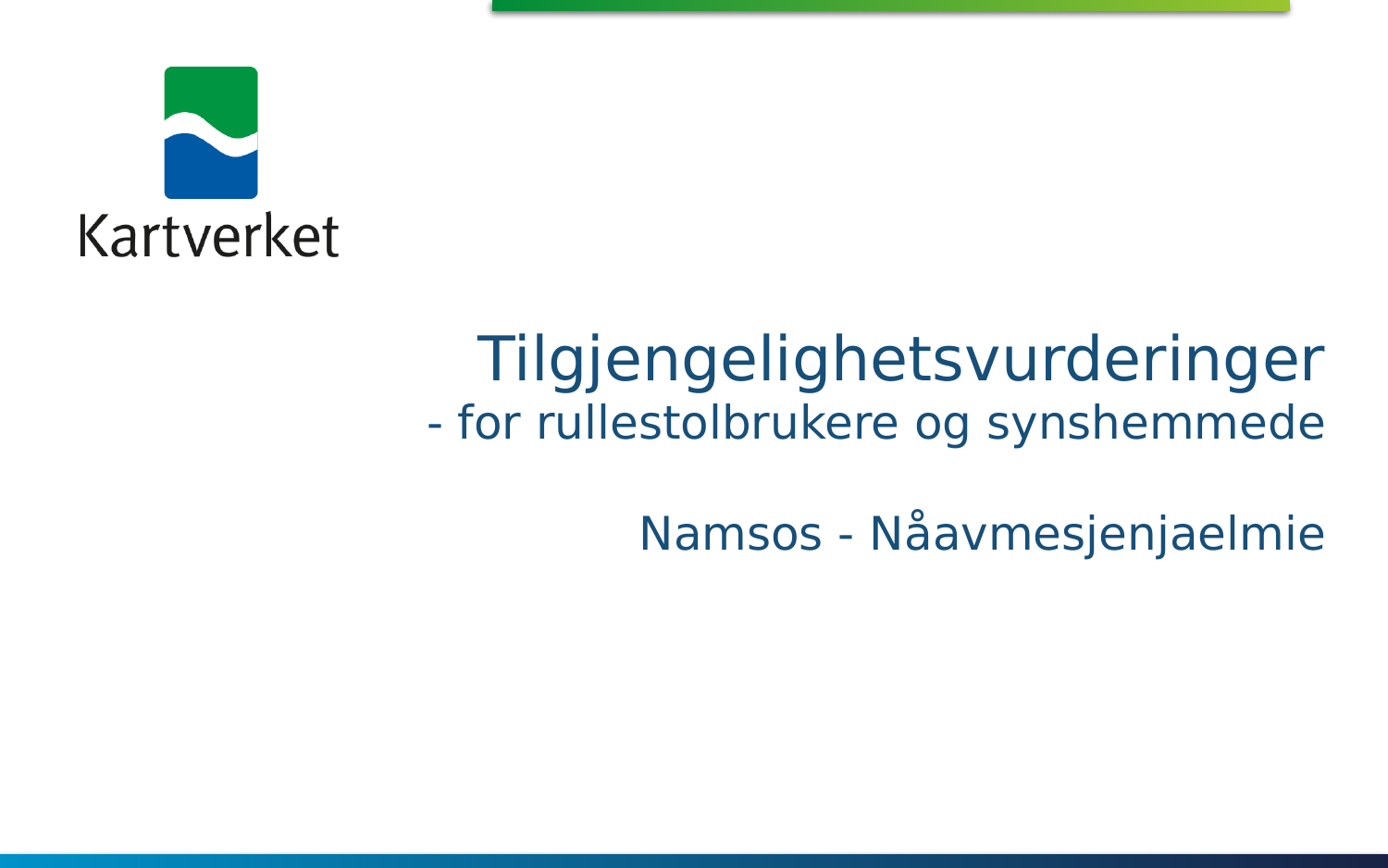

Tilgjengelighetsvurderinger
- for rullestolbrukere og synshemmede
Namsos - Nåavmesjenjaelmie